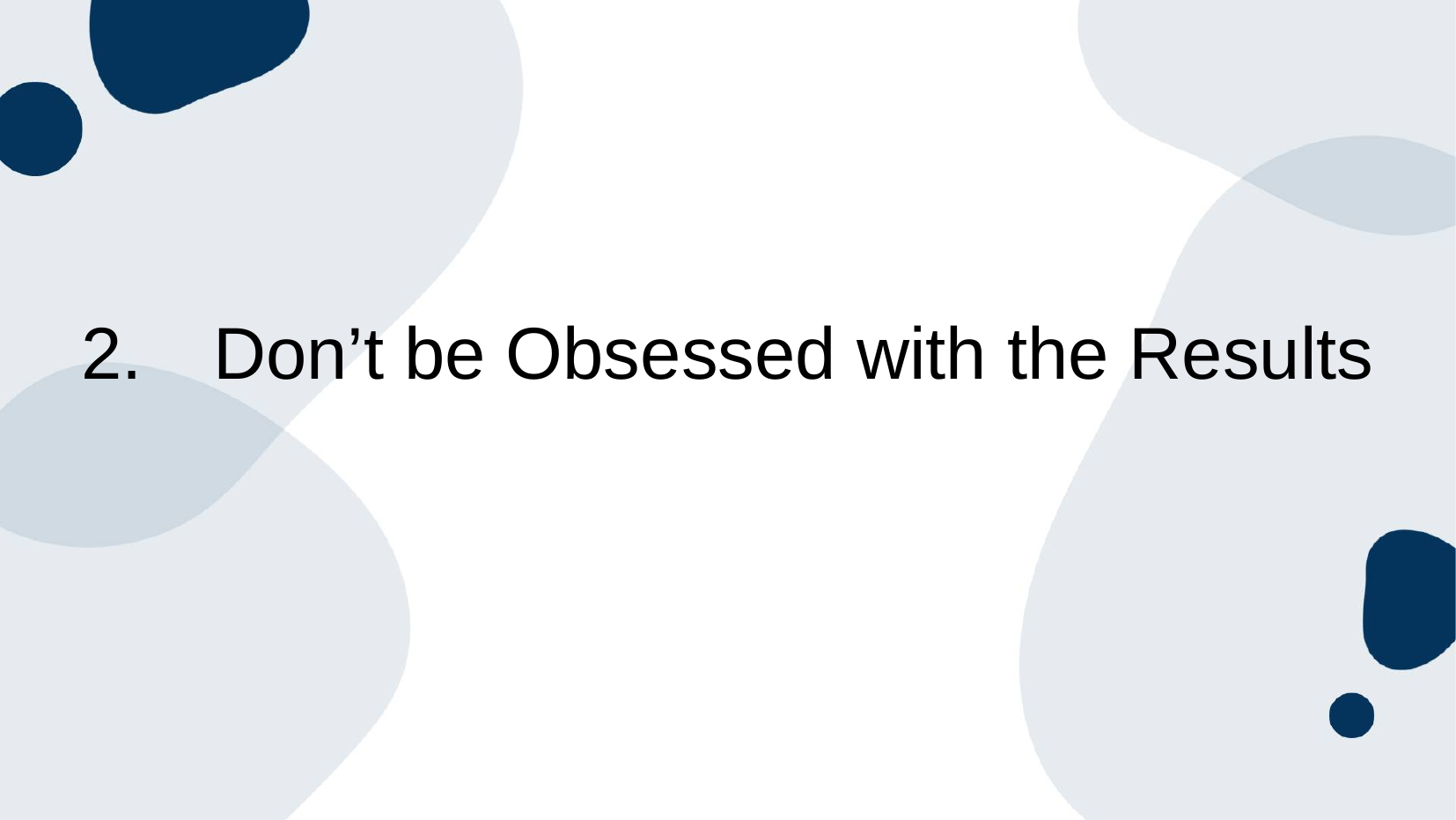

2.	Don’t be Obsessed with the Results